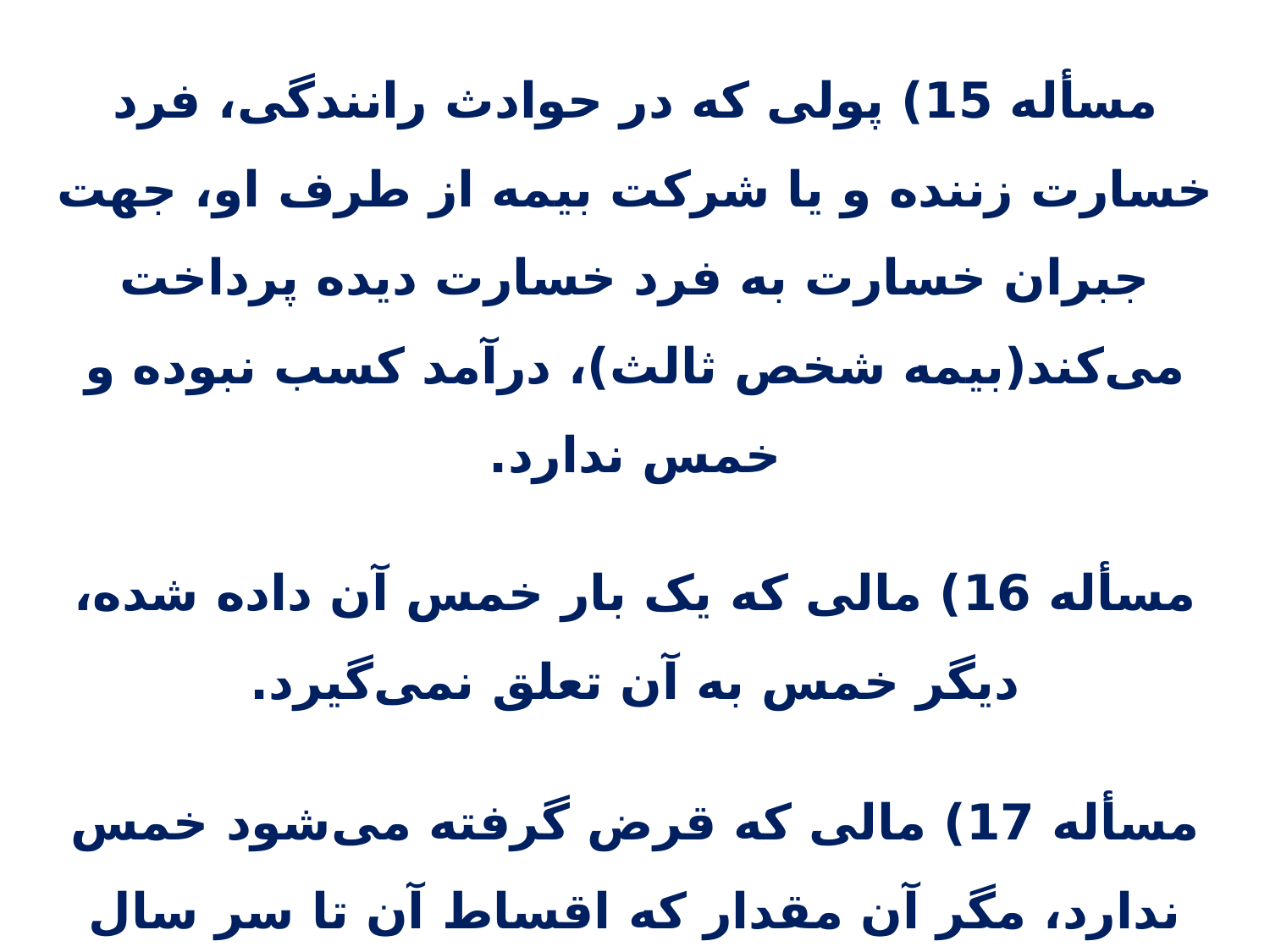

مسأله 15) پولی که در حوادث رانندگی، فرد خسارت زننده و یا شرکت بیمه از طرف او، جهت جبران خسارت به فرد خسارت دیده پرداخت می‌کند(بیمه شخص ثالث)، درآمد کسب نبوده و خمس ندارد.

مسأله 16) مالی که یک بار خمس آن داده شده، دیگر خمس به آن تعلق نمی‌گیرد.

مسأله 17) مالی که قرض گرفته می‌شود خمس ندارد، مگر آن مقدار که اقساط آن تا سر سال خمسی از منفعت کسب پرداخت شده و آن مال، موجود یا تبدیل به سرمایه شده باشد.